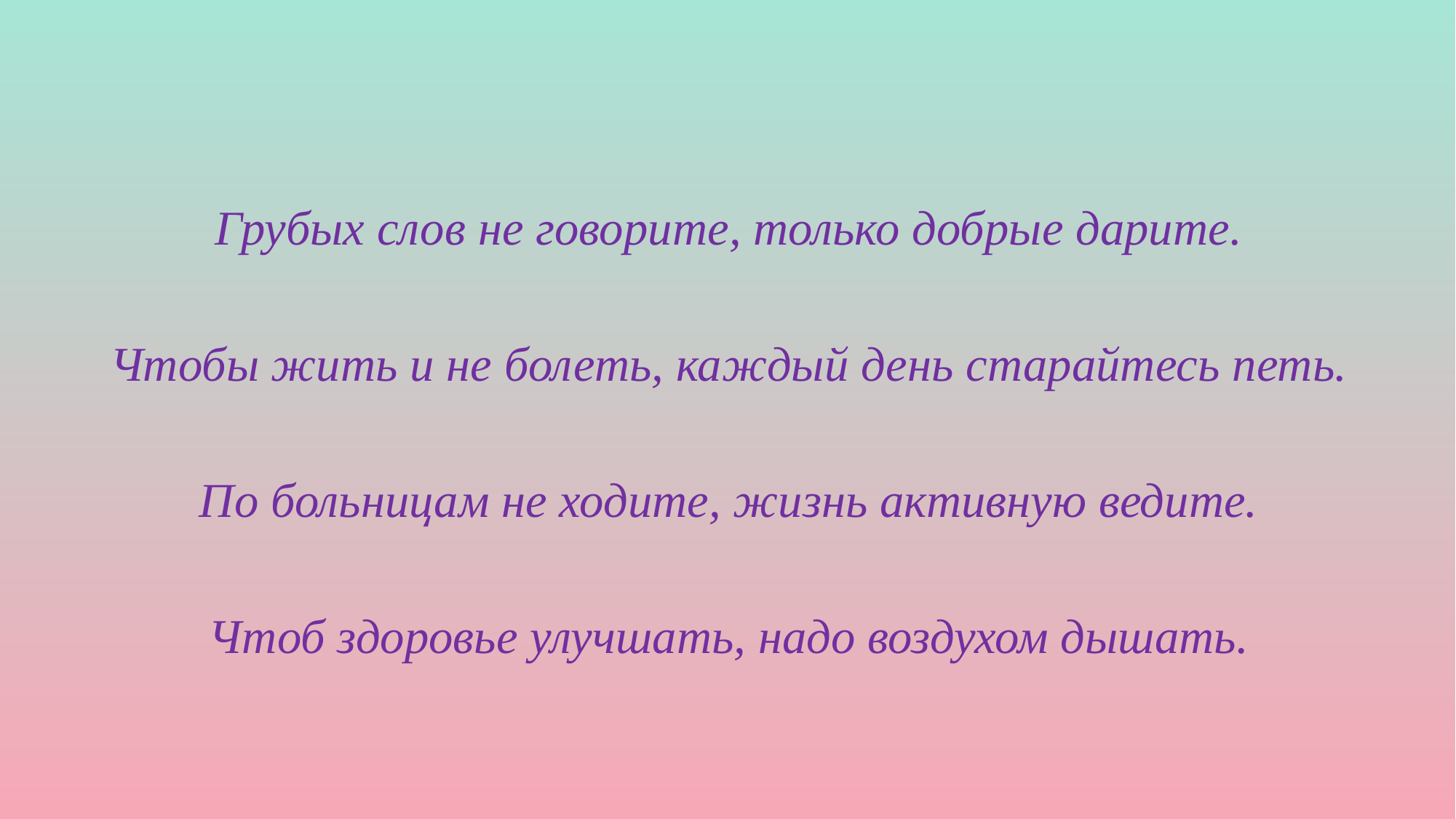

#
Грубых слов не говорите, только добрые дарите.
Чтобы жить и не болеть, каждый день старайтесь петь.
По больницам не ходите, жизнь активную ведите.
Чтоб здоровье улучшать, надо воздухом дышать.